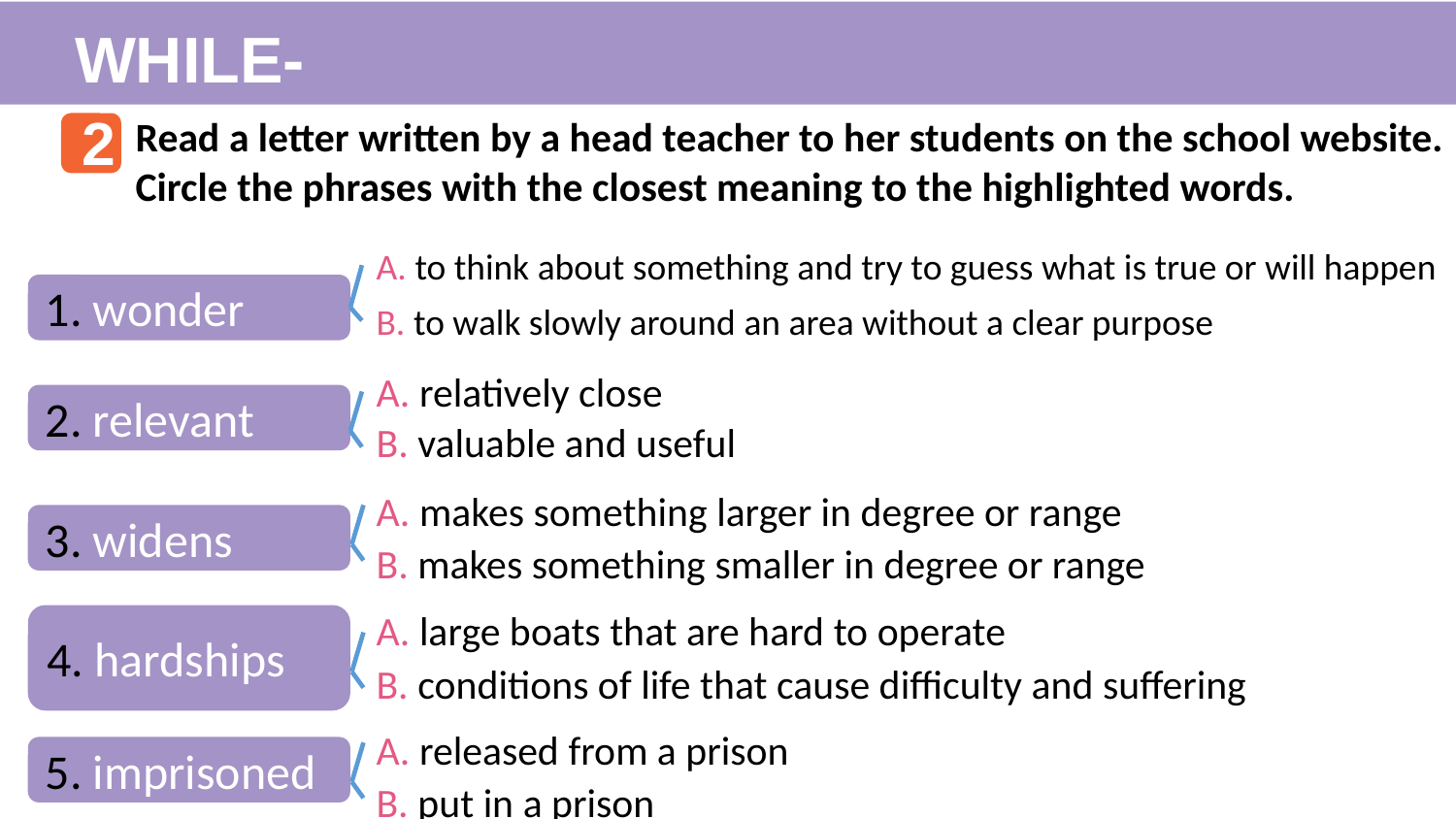

WHILE-READING
2
Read a letter written by a head teacher to her students on the school website. Circle the phrases with the closest meaning to the highlighted words.

A. to think about something and try to guess what is true or will happen
1. wonder
B. to walk slowly around an area without a clear purpose
A. relatively close
2. relevant
B. valuable and useful
A. makes something larger in degree or range
3. widens
B. makes something smaller in degree or range
A. large boats that are hard to operate
4. hardships
B. conditions of life that cause difficulty and suffering
A. released from a prison
5. imprisoned
B. put in a prison